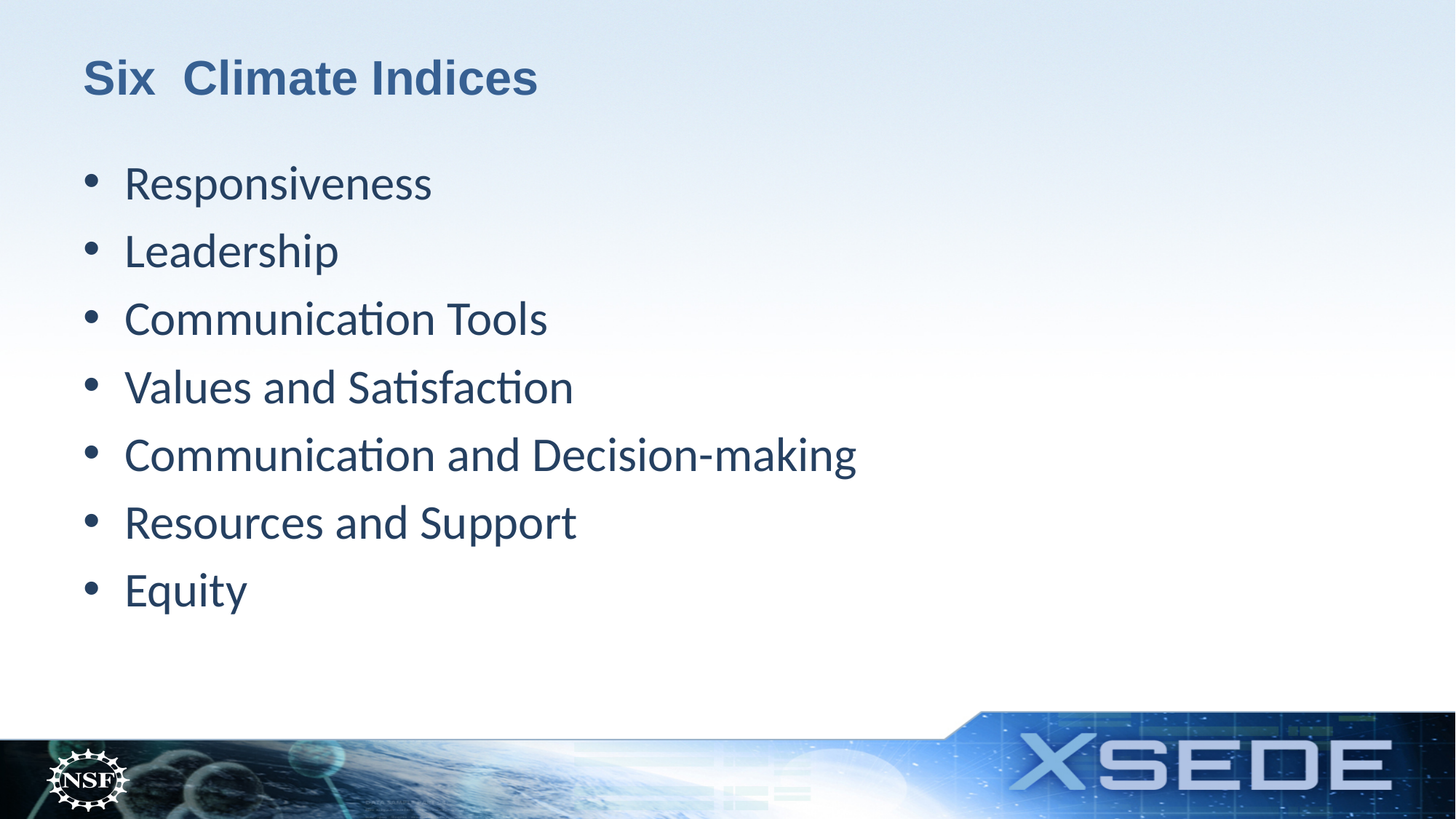

# Six  Climate Indices
Responsiveness
Leadership
Communication Tools
Values and Satisfaction
Communication and Decision-making
Resources and Support
Equity